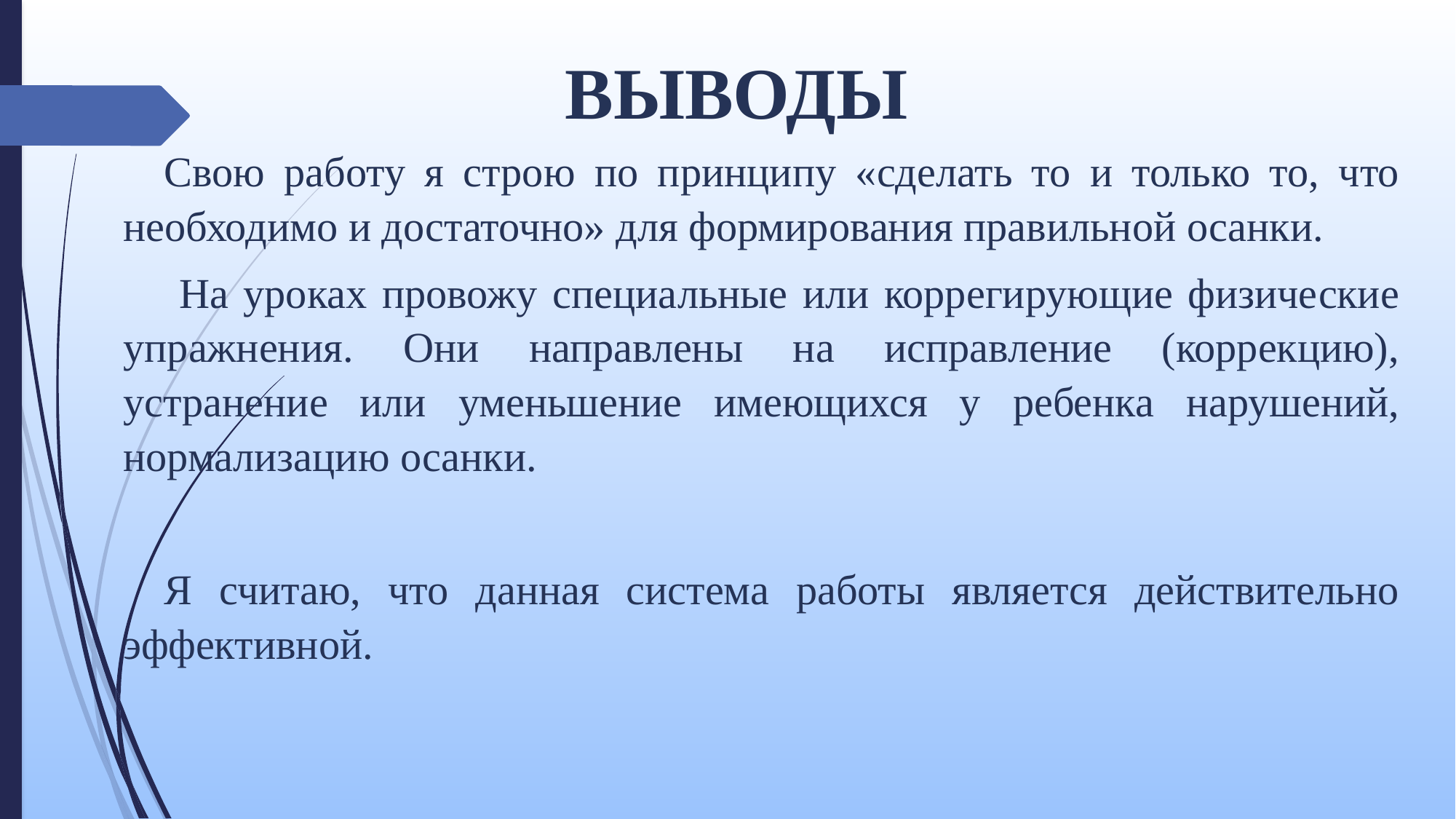

ВЫВОДЫ
Свою работу я строю по принципу «сделать то и только то, что необходимо и достаточно» для формирования правильной осанки.
 На уроках провожу специальные или коррегирующие физические упражнения. Они направлены на исправление (коррекцию), устранение или уменьшение имеющихся у ребенка нарушений, нормализацию осанки.

Я считаю, что данная система работы является действительно эффективной.